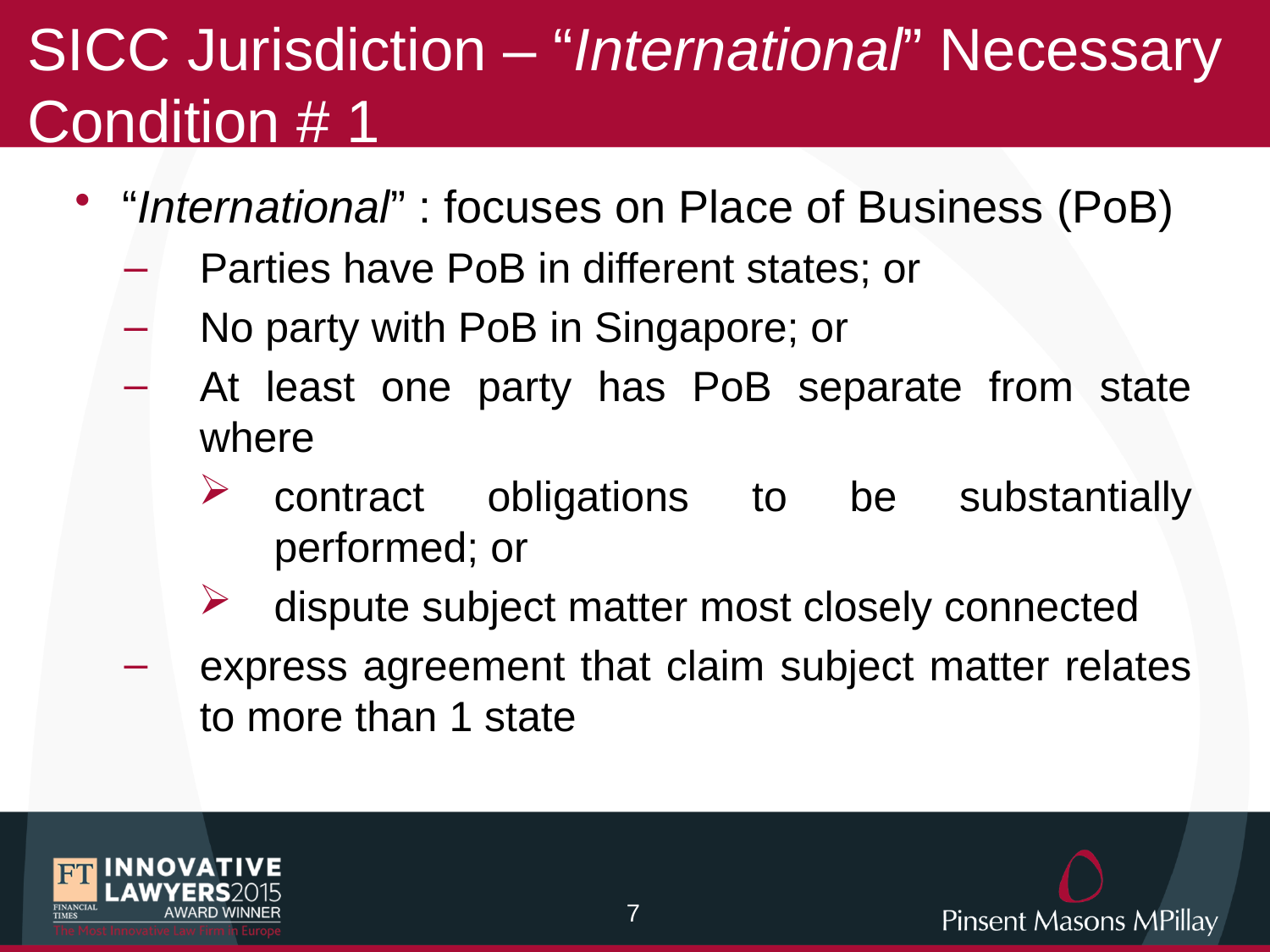

# SICC Jurisdiction – “International” Necessary Condition # 1
“International” : focuses on Place of Business (PoB)
Parties have PoB in different states; or
No party with PoB in Singapore; or
At least one party has PoB separate from state where
contract obligations to be substantially performed; or
dispute subject matter most closely connected
express agreement that claim subject matter relates to more than 1 state
7